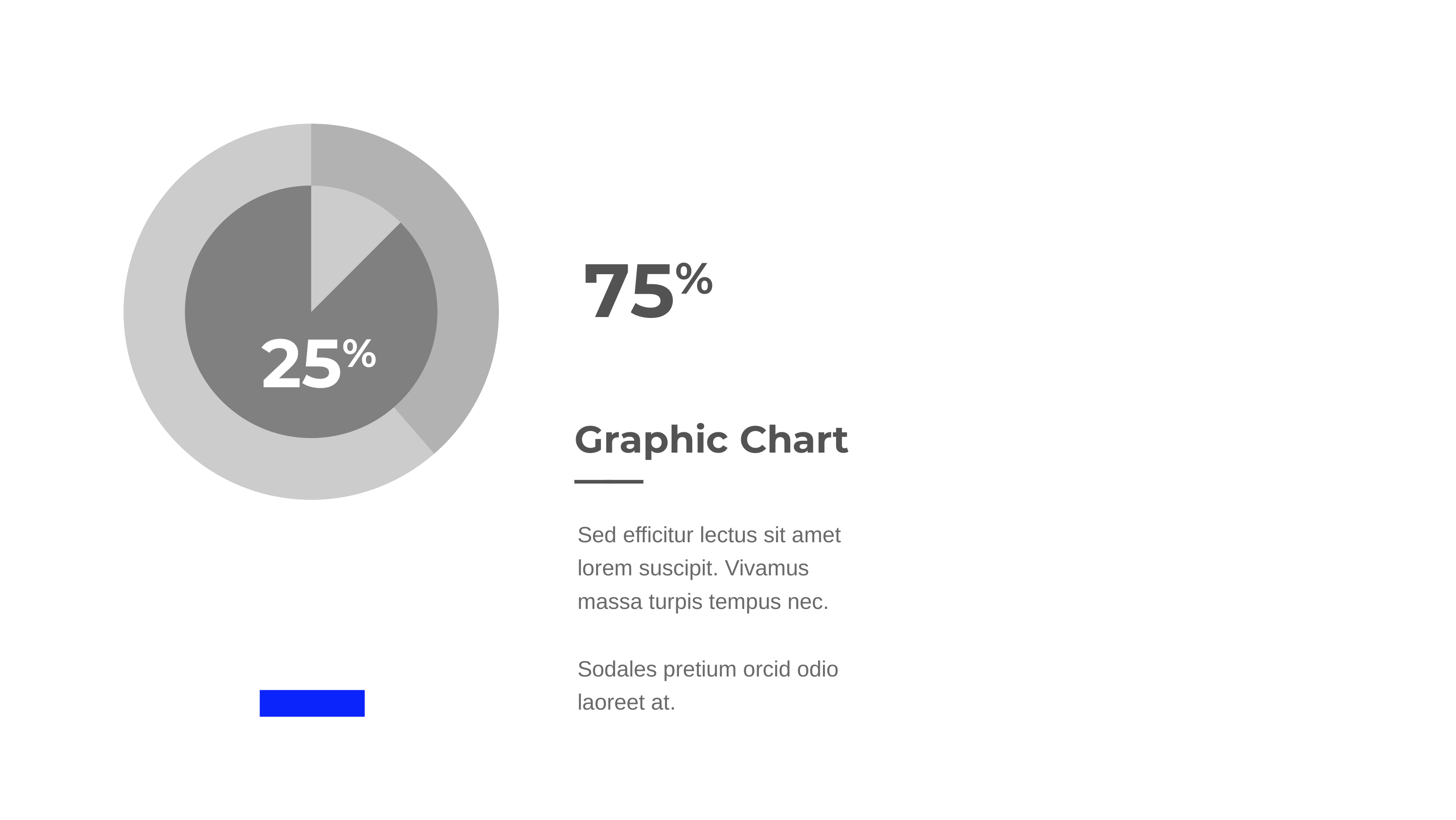

75%

25%
Graphic Chart
——
Sed efficitur lectus sit amet
lorem suscipit. Vivamus massa turpis tempus nec.

Sodales pretium orcid odio laoreet at.